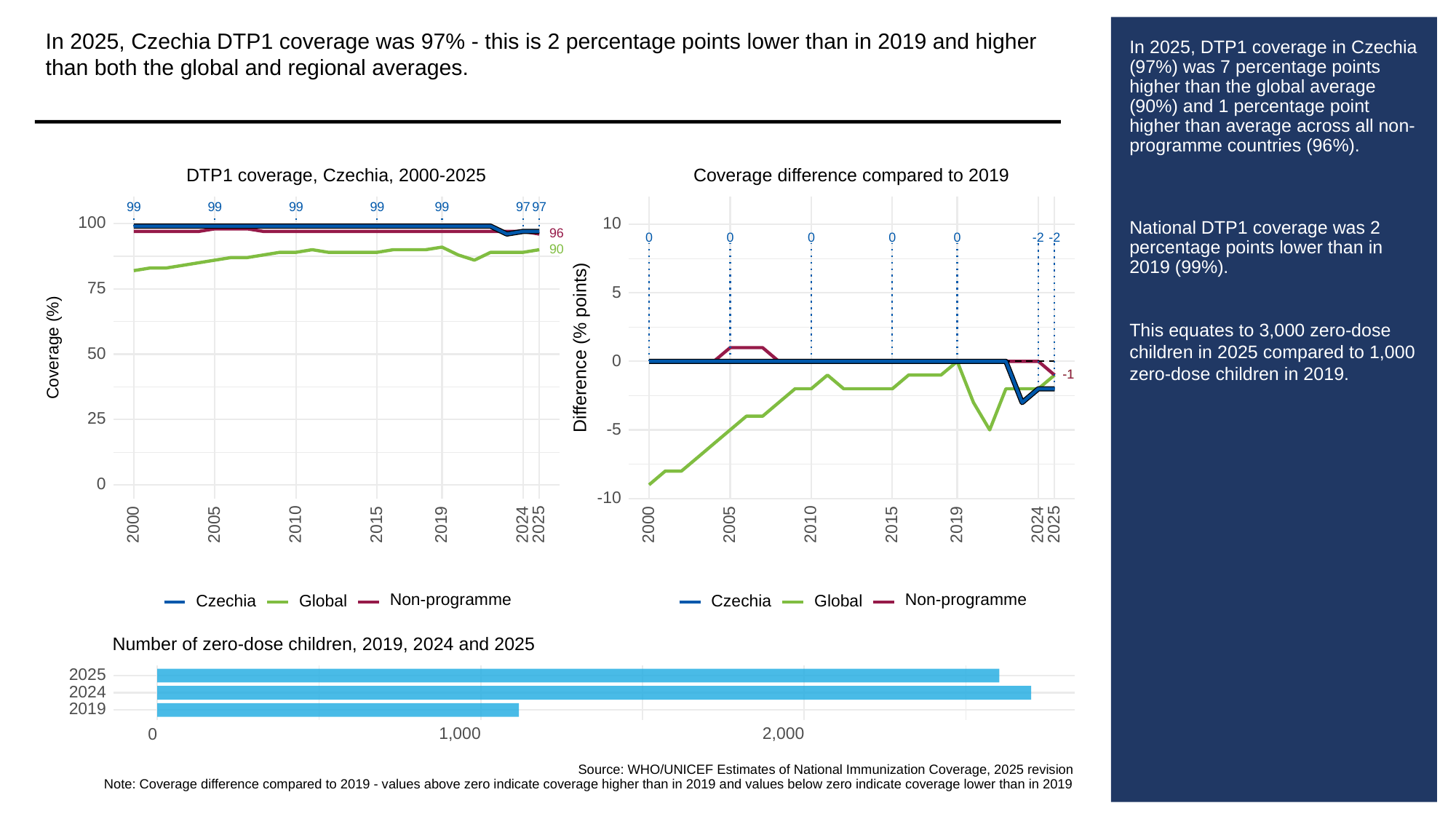

In 2025, Czechia DTP1 coverage was 97% - this is 2 percentage points lower than in 2019 and higher than both the global and regional averages.
# In 2025, DTP1 coverage in Czechia (97%) was 7 percentage points higher than the global average (90%) and 1 percentage point higher than average across all non-programme countries (96%).

National DTP1 coverage was 2 percentage points lower than in 2019 (99%).

This equates to 3,000 zero-dose children in 2025 compared to 1,000 zero-dose children in 2019.

DTP1 coverage, Czechia, 2000-2025
Coverage difference compared to 2019

99
99
99
99
99
97
97
100
10

96
0
0
0
0
0
-2
-2

90

75
5

Difference (% points)
Coverage (%)

50

0

-1
-1

25

-5

0

-10

2000
2005
2010
2015
2019
2024
2025
2000
2005
2010
2015
2019
2024
2025
Non-programme
Non-programme
Czechia
Global
Czechia
Global

Number of zero-dose children, 2019, 2024 and 2025

2025

2024

2019

1,000
2,000
0
Source: WHO/UNICEF Estimates of National Immunization Coverage, 2025 revision
Note: Coverage difference compared to 2019 - values above zero indicate coverage higher than in 2019 and values below zero indicate coverage lower than in 2019